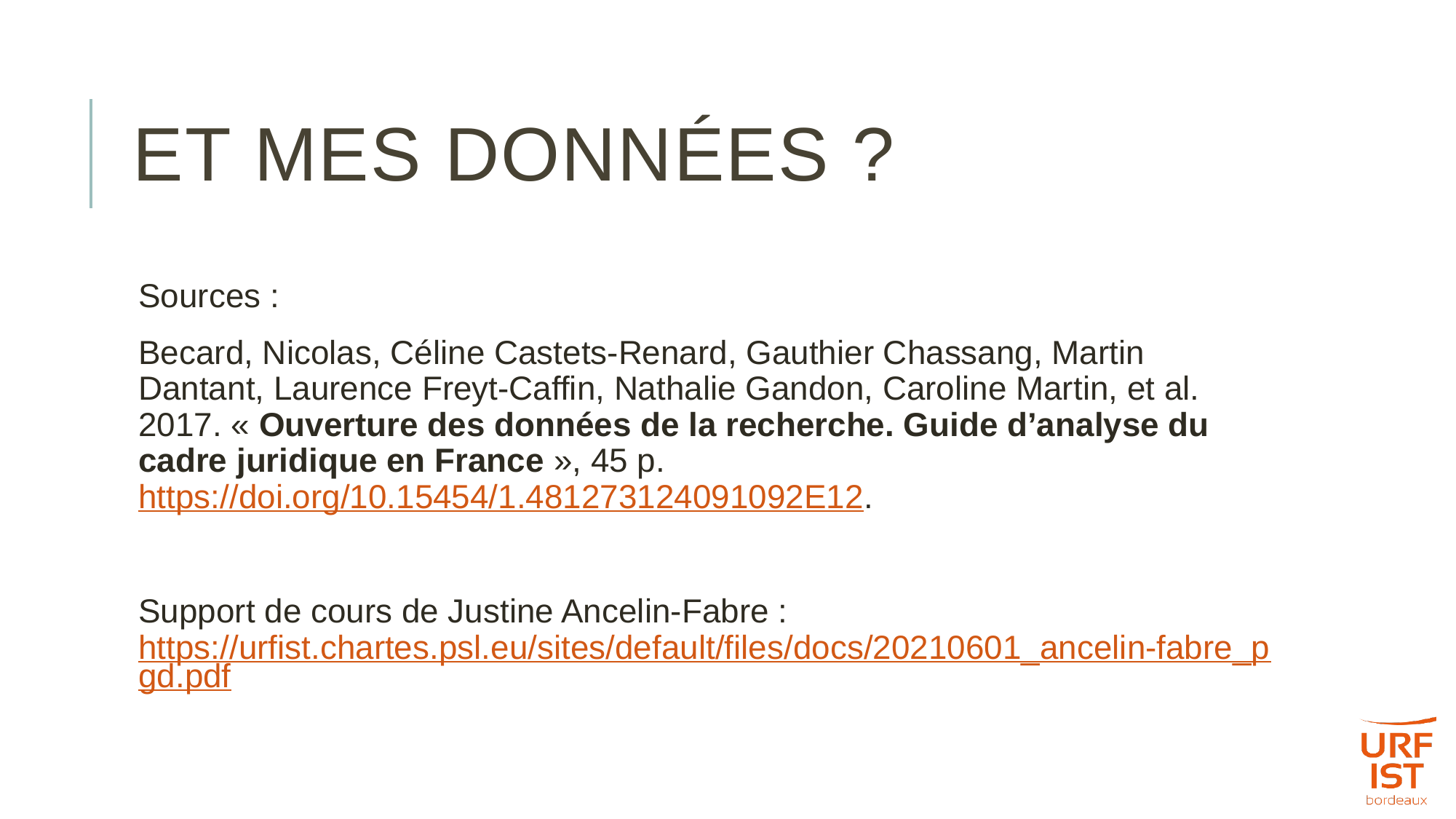

# Et mes données ?
Sources :
Becard, Nicolas, Céline Castets-Renard, Gauthier Chassang, Martin Dantant, Laurence Freyt-Caffin, Nathalie Gandon, Caroline Martin, et al. 2017. « Ouverture des données de la recherche. Guide d’analyse du cadre juridique en France », 45 p. https://doi.org/10.15454/1.481273124091092E12.

Support de cours de Justine Ancelin-Fabre : https://urfist.chartes.psl.eu/sites/default/files/docs/20210601_ancelin-fabre_pgd.pdf